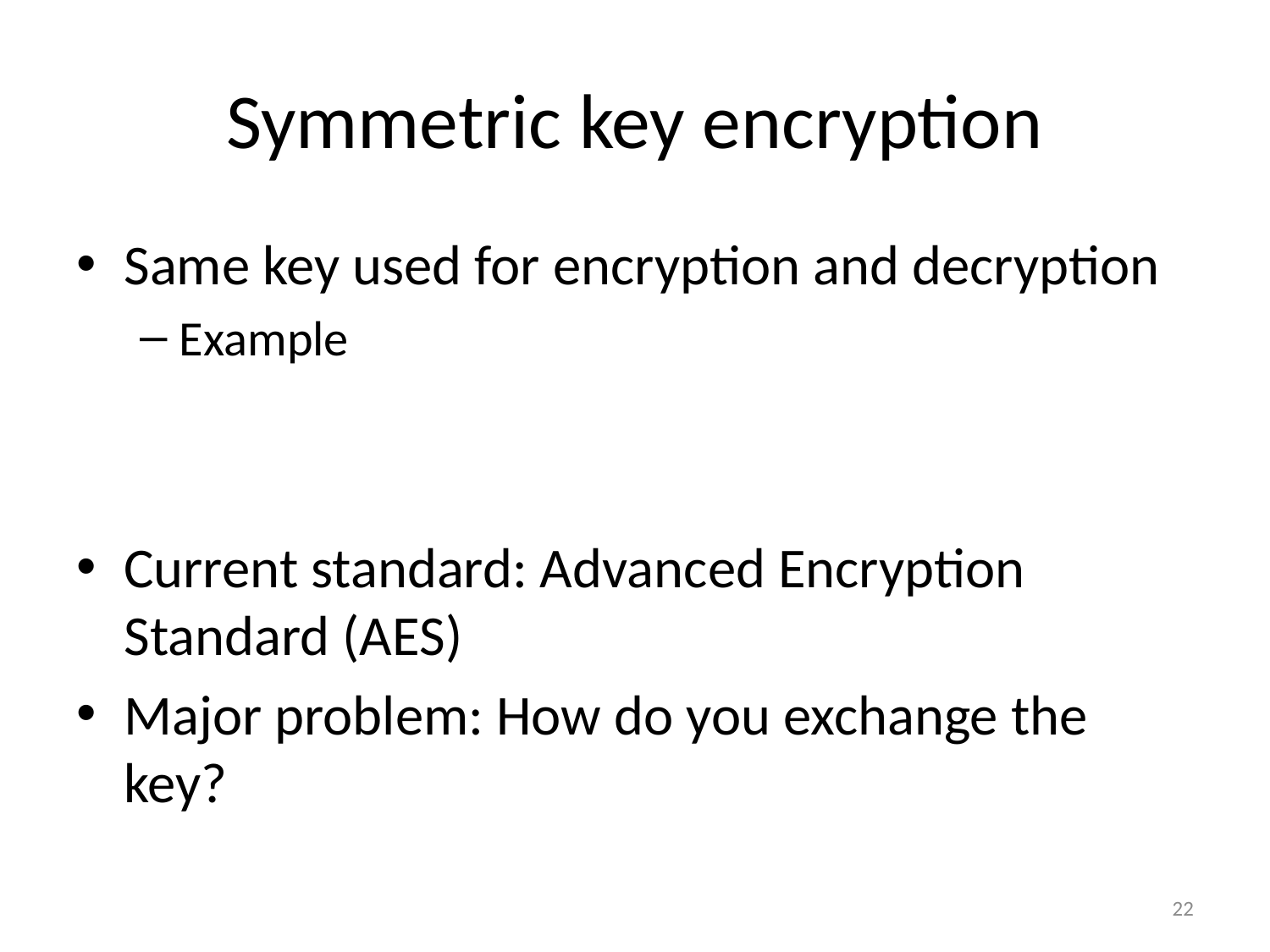

# Symmetric key encryption
Same key used for encryption and decryption
Example

Current standard: Advanced Encryption Standard (AES)
Major problem: How do you exchange the key?
22